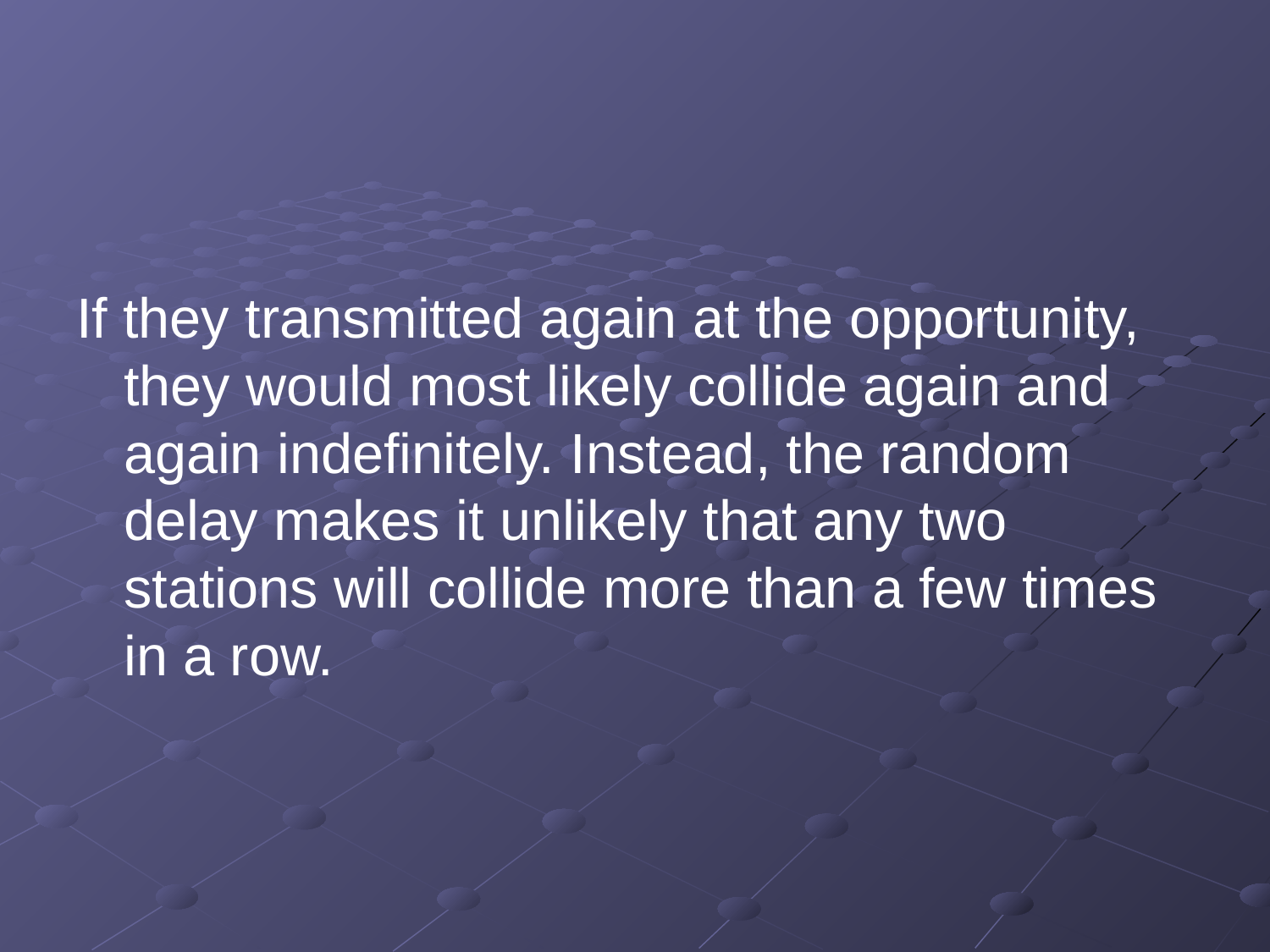

If they transmitted again at the opportunity, they would most likely collide again and again indefinitely. Instead, the random delay makes it unlikely that any two stations will collide more than a few times in a row.